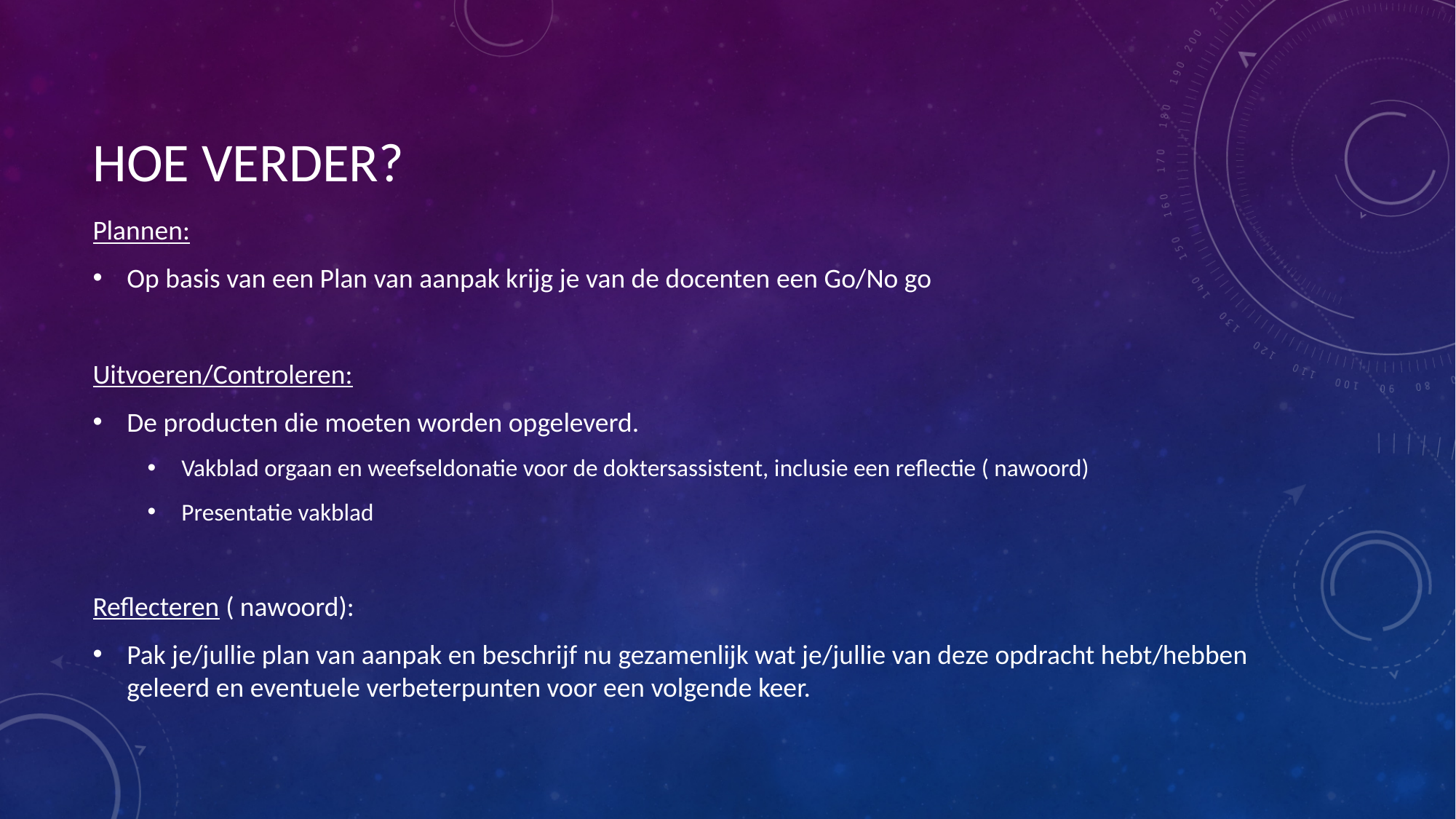

# Hoe verder?
Plannen:
Op basis van een Plan van aanpak krijg je van de docenten een Go/No go

Uitvoeren/Controleren:
De producten die moeten worden opgeleverd.
Vakblad orgaan en weefseldonatie voor de doktersassistent, inclusie een reflectie ( nawoord)
Presentatie vakblad

Reflecteren ( nawoord):
Pak je/jullie plan van aanpak en beschrijf nu gezamenlijk wat je/jullie van deze opdracht hebt/hebben geleerd en eventuele verbeterpunten voor een volgende keer.